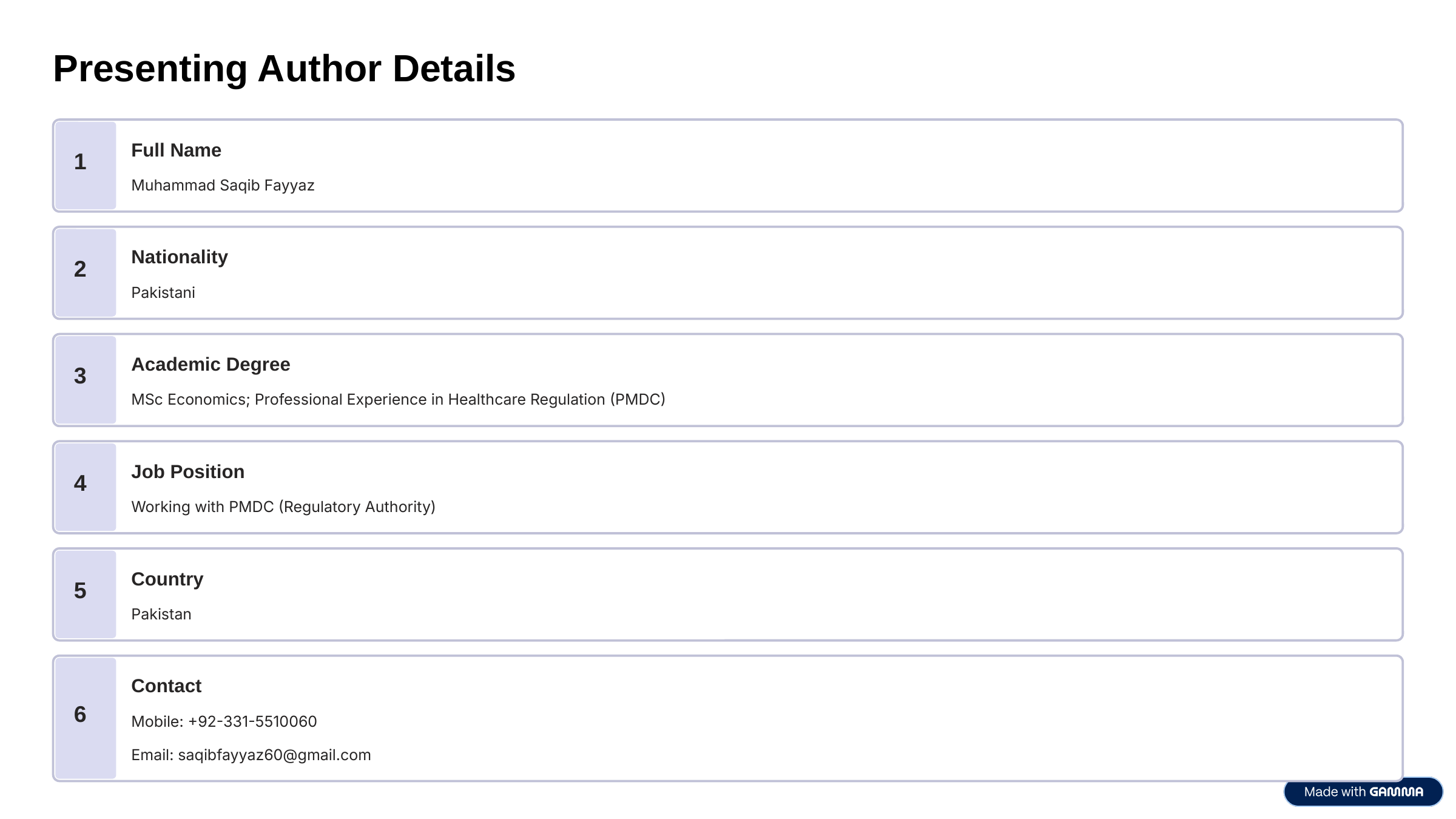

Presenting Author Details

Full Name
1
Muhammad Saqib Fayyaz

Nationality
2
Pakistani

Academic Degree
3
MSc Economics; Professional Experience in Healthcare Regulation (PMDC)

Job Position
4
Working with PMDC (Regulatory Authority)

Country
5
Pakistan

Contact
6
Mobile: +92-331-5510060
Email: saqibfayyaz60@gmail.com